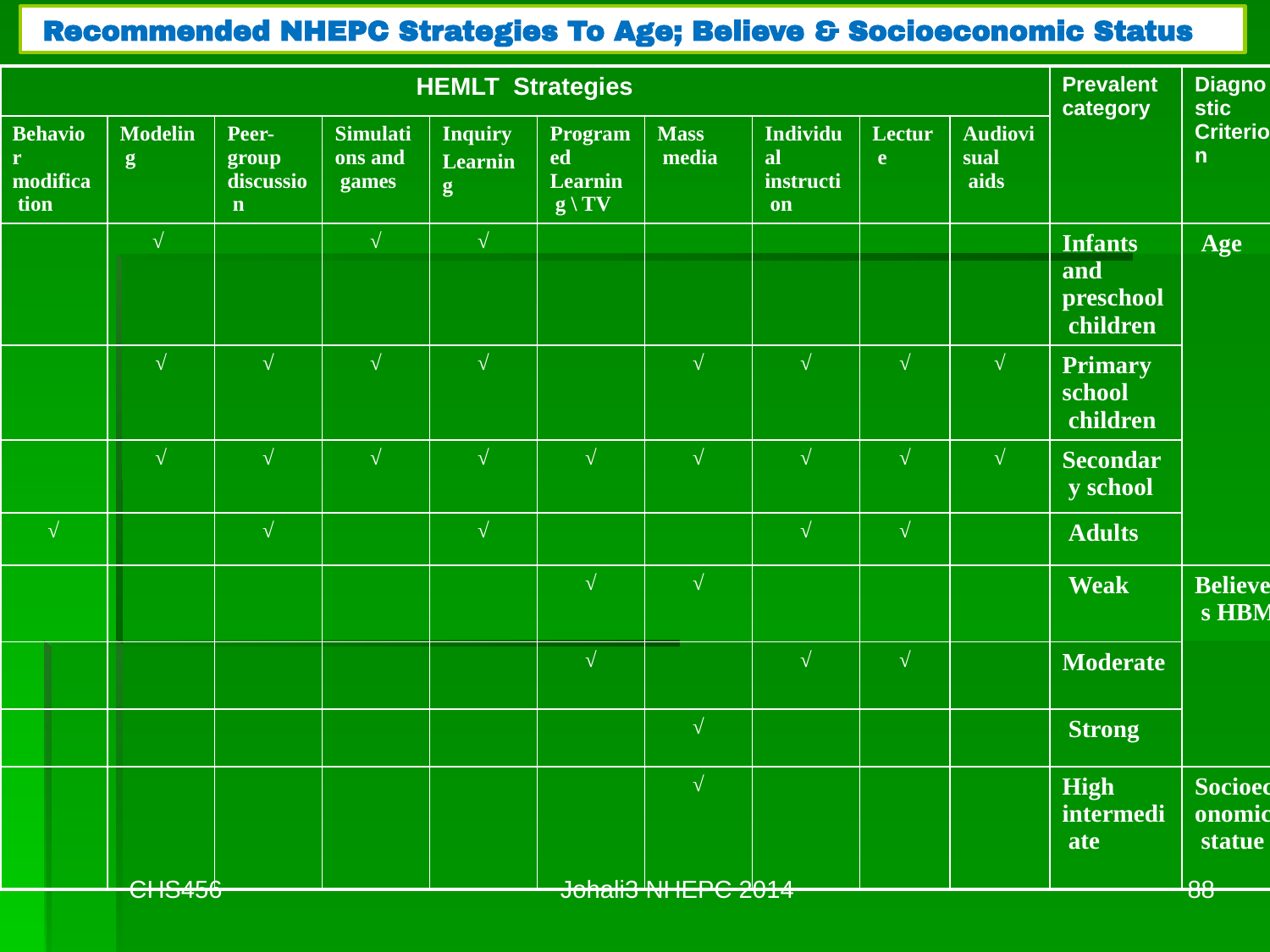

Recommended NHEPC Strategies To Age; Believe & Socioeconomic Status
| HEMLT Strategies |  |  |  |  |  |  |  |  |  | Prevalent category | Diagnostic Criterion |
| --- | --- | --- | --- | --- | --- | --- | --- | --- | --- | --- | --- |
| Behavior modification | Modeling | Peer-group discussion | Simulations and games | Inquiry Learning | Programed Learning \ TV | Mass media | Individual instruction | Lecture | Audiovisual aids |  |  |
|  | √ |  | √ | √ |  |  |  |  |  | Infants and preschool children | Age |
|  | √ | √ | √ | √ |  | √ | √ | √ | √ | Primary school children |  |
|  | √ | √ | √ | √ | √ | √ | √ | √ | √ | Secondary school |  |
| √ |  | √ |  | √ |  |  | √ | √ |  | Adults |  |
|  |  |  |  |  | √ | √ |  |  |  | Weak | Believes HBM |
|  |  |  |  |  | √ |  | √ | √ |  | Moderate |  |
|  |  |  |  |  |  | √ |  |  |  | Strong |  |
|  |  |  |  |  |  | √ |  |  |  | High intermediate | Socioeconomic statue |
CHS456
Johali3 NHEPC 2014
88